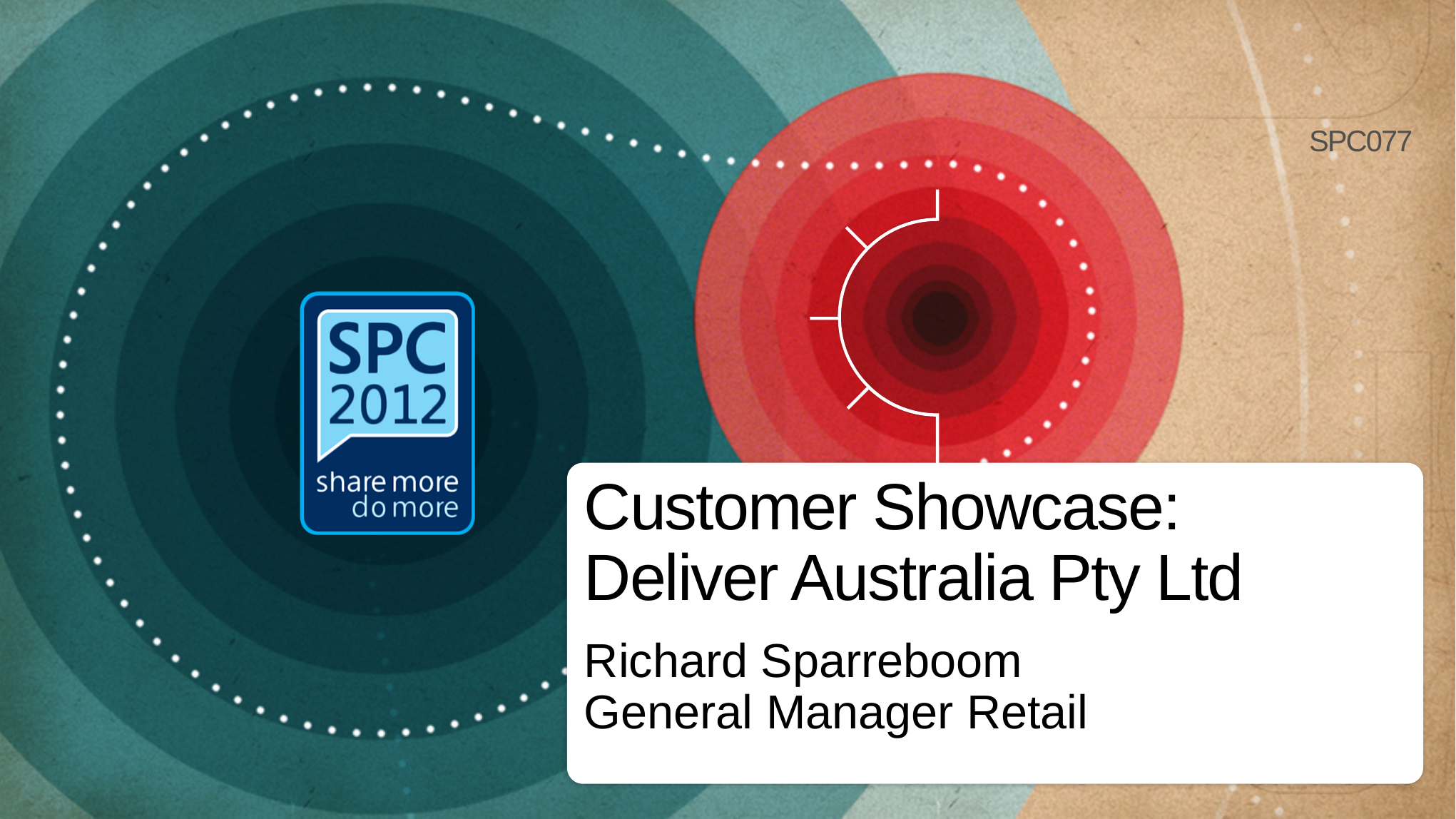

SPC077
# Customer Showcase: Deliver Australia Pty Ltd
Richard Sparreboom
General Manager Retail